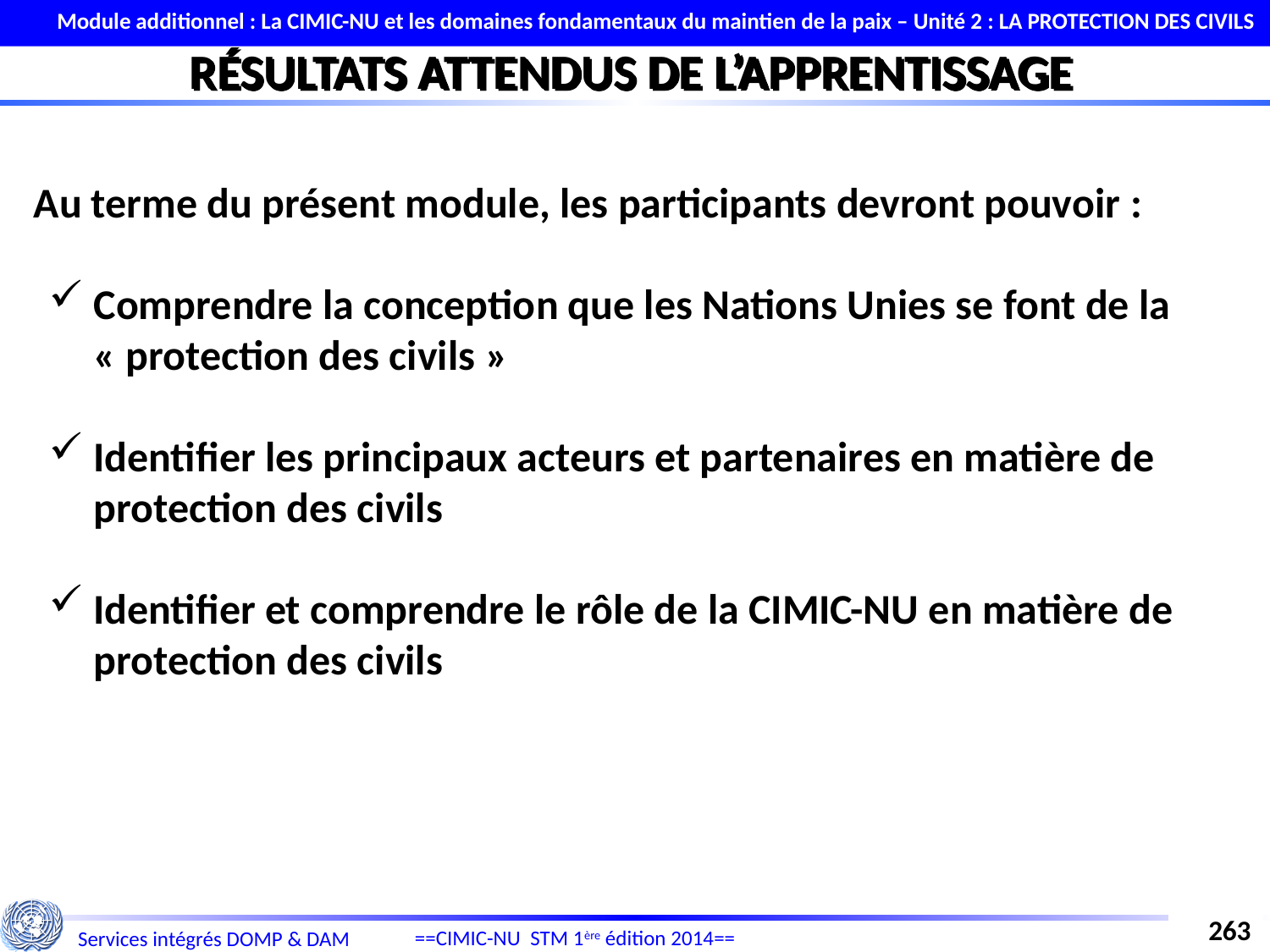

Module additionnel : La CIMIC-NU et les domaines fondamentaux du maintien de la paix – Unité 2 : LA PROTECTION DES CIVILS
RÉSULTATS ATTENDUS DE L’APPRENTISSAGE
Au terme du présent module, les participants devront pouvoir :

Comprendre la conception que les Nations Unies se font de la « protection des civils »

Identifier les principaux acteurs et partenaires en matière de protection des civils

Identifier et comprendre le rôle de la CIMIC-NU en matière de protection des civils

263
==CIMIC-NU  STM 1ère édition 2014==
Services intégrés DOMP & DAM